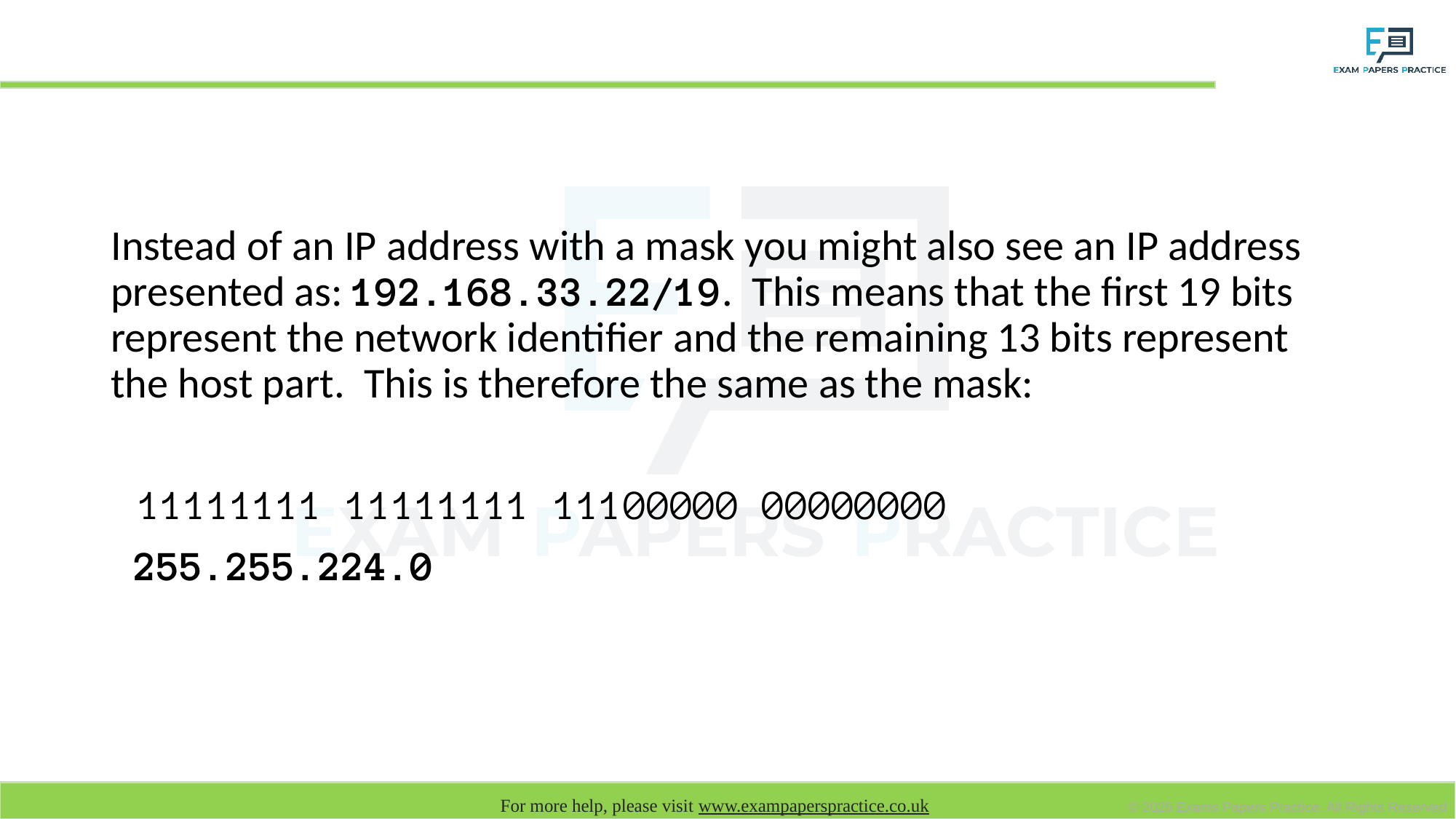

# Classless inter-domain routing (CIDR)
Instead of an IP address with a mask you might also see an IP address presented as: 192.168.33.22/19.  This means that the first 19 bits represent the network identifier and the remaining 13 bits represent the host part.  This is therefore the same as the mask:

   11111111 11111111 11100000 00000000
 255.255.224.0